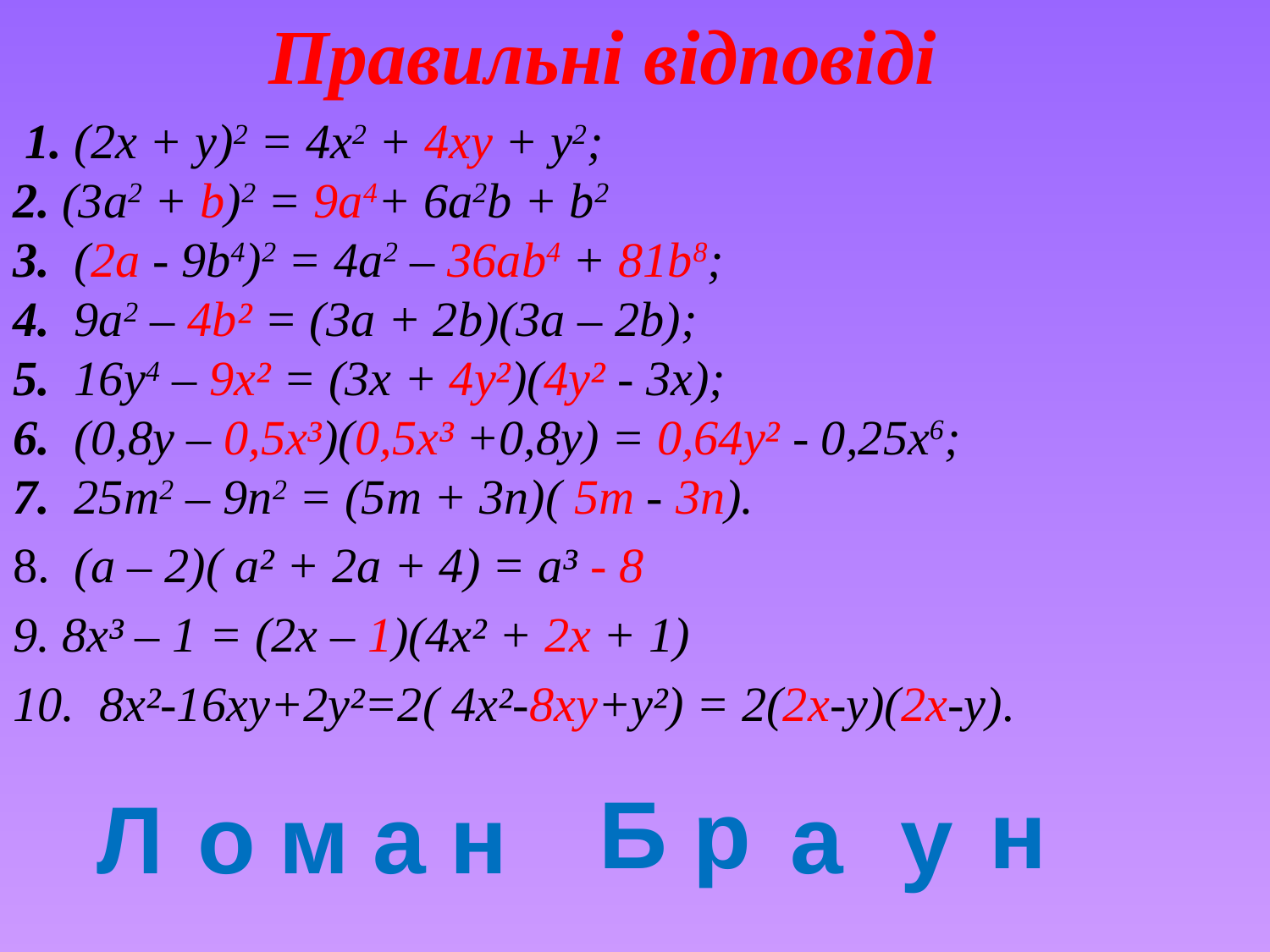

Правильні відповіді
 1. (2x + y)2 = 4x2 + 4ху + y2; 
2. (3a2 + b)2 = 9а4+ 6a2b + b2
3.  (2a - 9b4)2 = 4a2 – 36ab4 + 81b8; 
4.  9a2 – 4b² = (3a + 2b)(3a – 2b); 
5.  16y4 – 9x² = (3x + 4y²)(4y² - 3x); 
6.  (0,8у – 0,5x³)(0,5x³ +0,8y) = 0,64y² - 0,25x6; 
7.  25m2 – 9n2 = (5m + 3n)( 5m - 3n).
8.  (а – 2)( а² + 2а + 4) = а³ - 8
9. 8х³ – 1 = (2х – 1)(4х² + 2х + 1)
10.  8х²-16ху+2у²=2( 4х²-8ху+у²) = 2(2х-у)(2х-у).

Б
р
н
Л
о
м
а
н
а
у